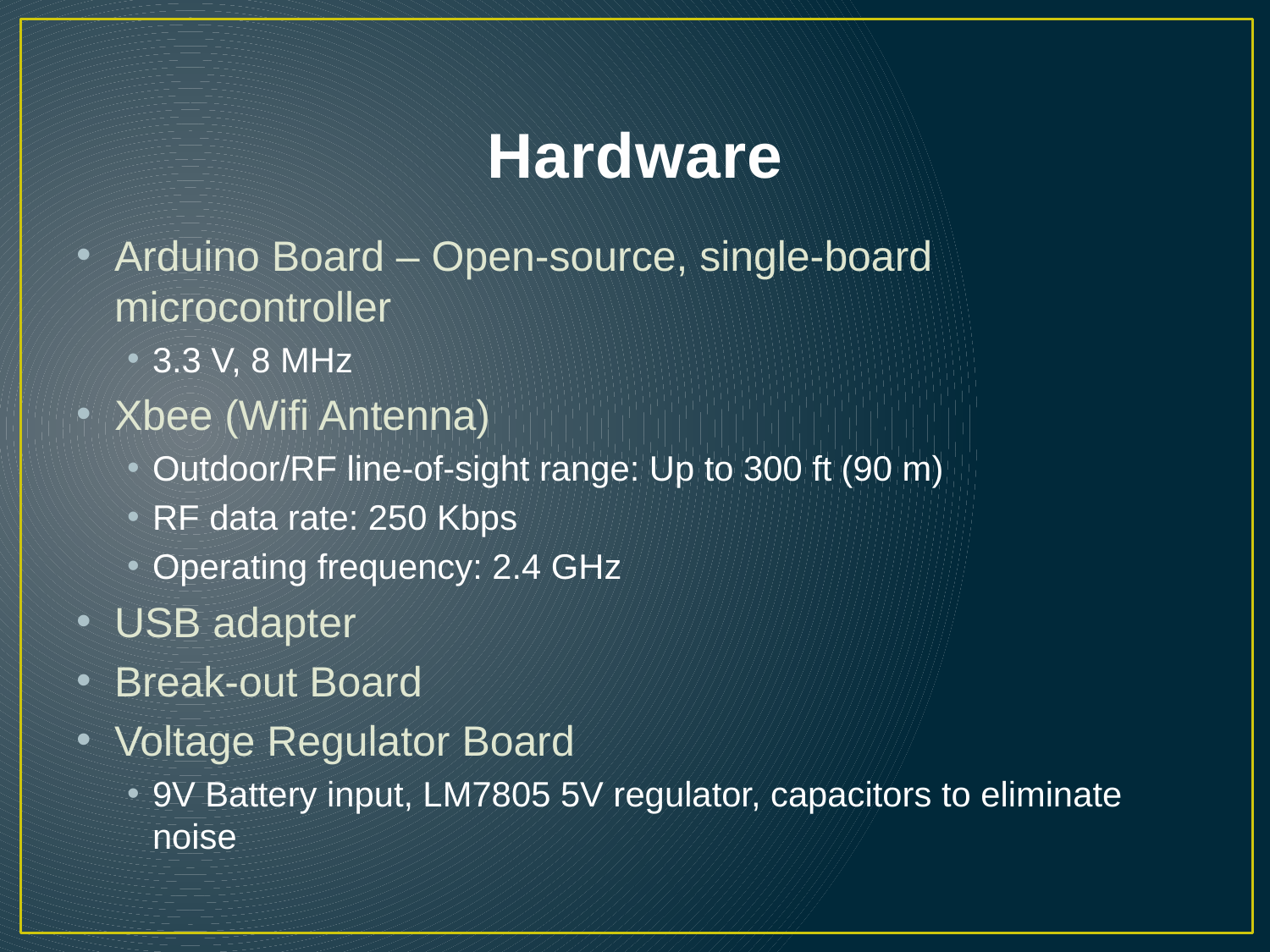

# Hardware
Arduino Board – Open-source, single-board microcontroller
3.3 V, 8 MHz
Xbee (Wifi Antenna)
Outdoor/RF line-of-sight range: Up to 300 ft (90 m)
RF data rate: 250 Kbps
Operating frequency: 2.4 GHz
USB adapter
Break-out Board
Voltage Regulator Board
9V Battery input, LM7805 5V regulator, capacitors to eliminate noise